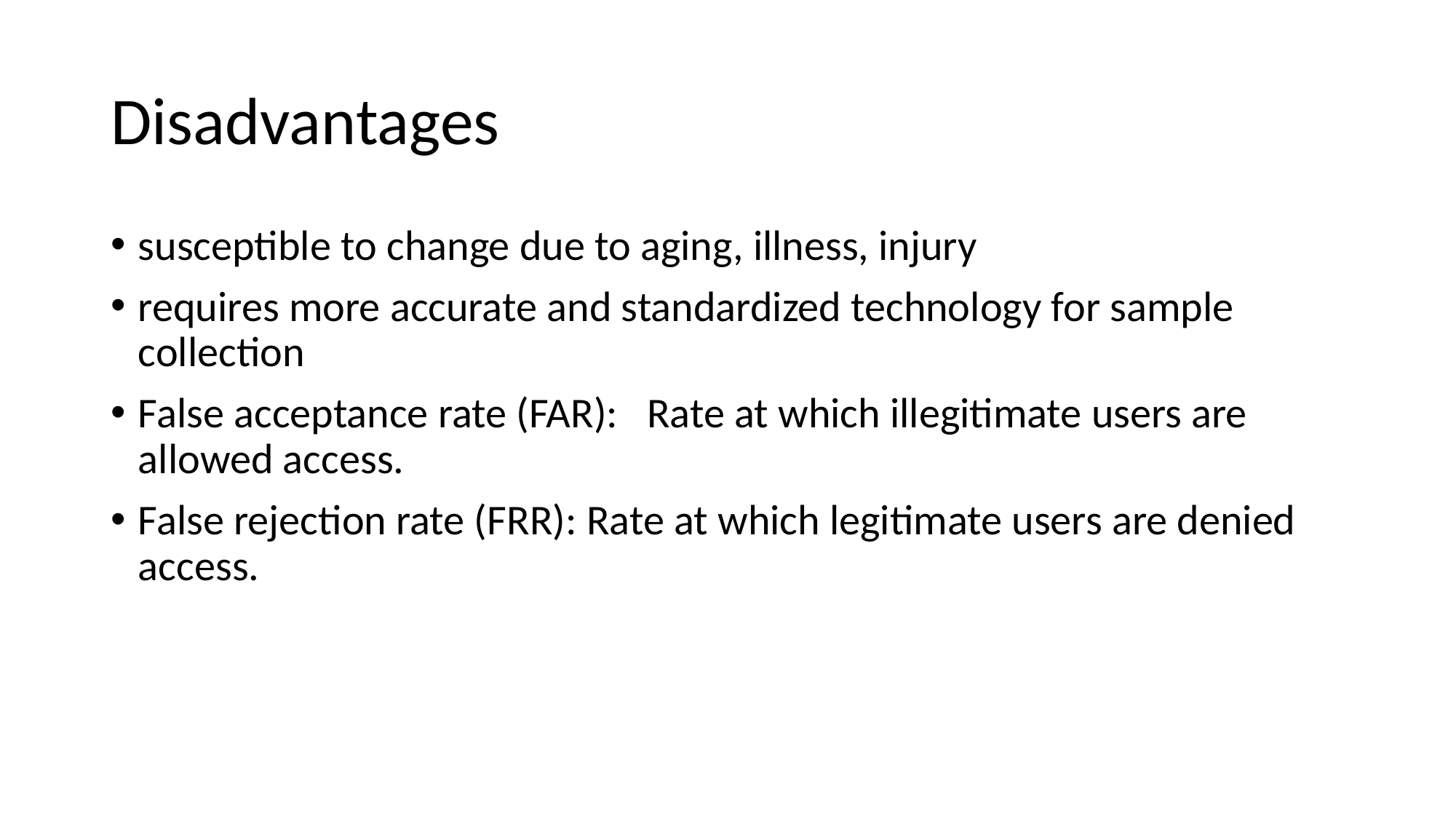

# Disadvantages
susceptible to change due to aging, illness, injury
requires more accurate and standardized technology for sample collection
False acceptance rate (FAR):   Rate at which illegitimate users are allowed access.
False rejection rate (FRR): Rate at which legitimate users are denied access.